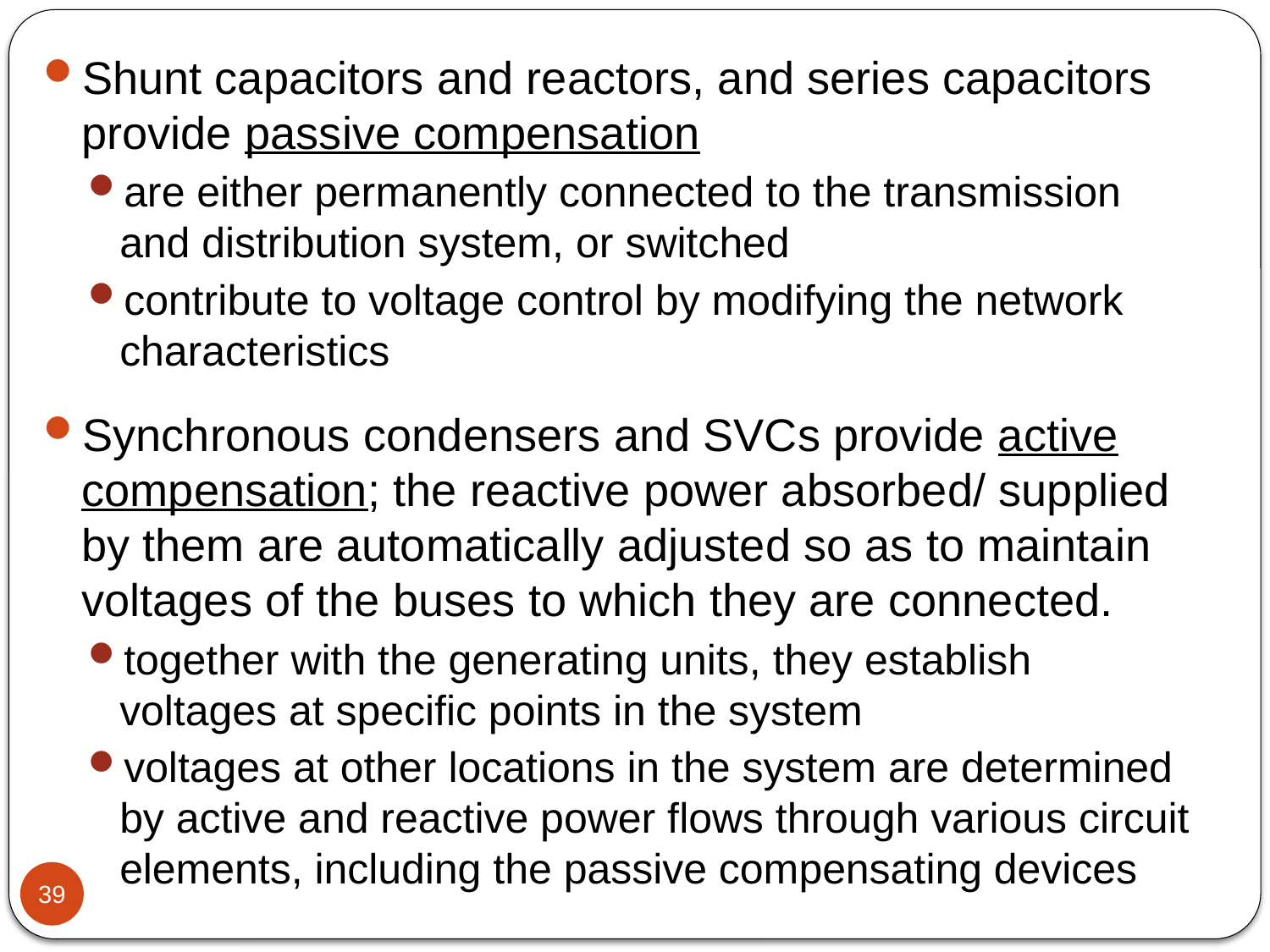

Shunt capacitors and reactors, and series capacitors provide passive compensation
are either permanently connected to the transmission and distribution system, or switched
contribute to voltage control by modifying the network characteristics
Synchronous condensers and SVCs provide active compensation; the reactive power absorbed/ supplied by them are automatically adjusted so as to maintain voltages of the buses to which they are connected.
together with the generating units, they establish voltages at specific points in the system
voltages at other locations in the system are determined by active and reactive power flows through various circuit elements, including the passive compensating devices

39